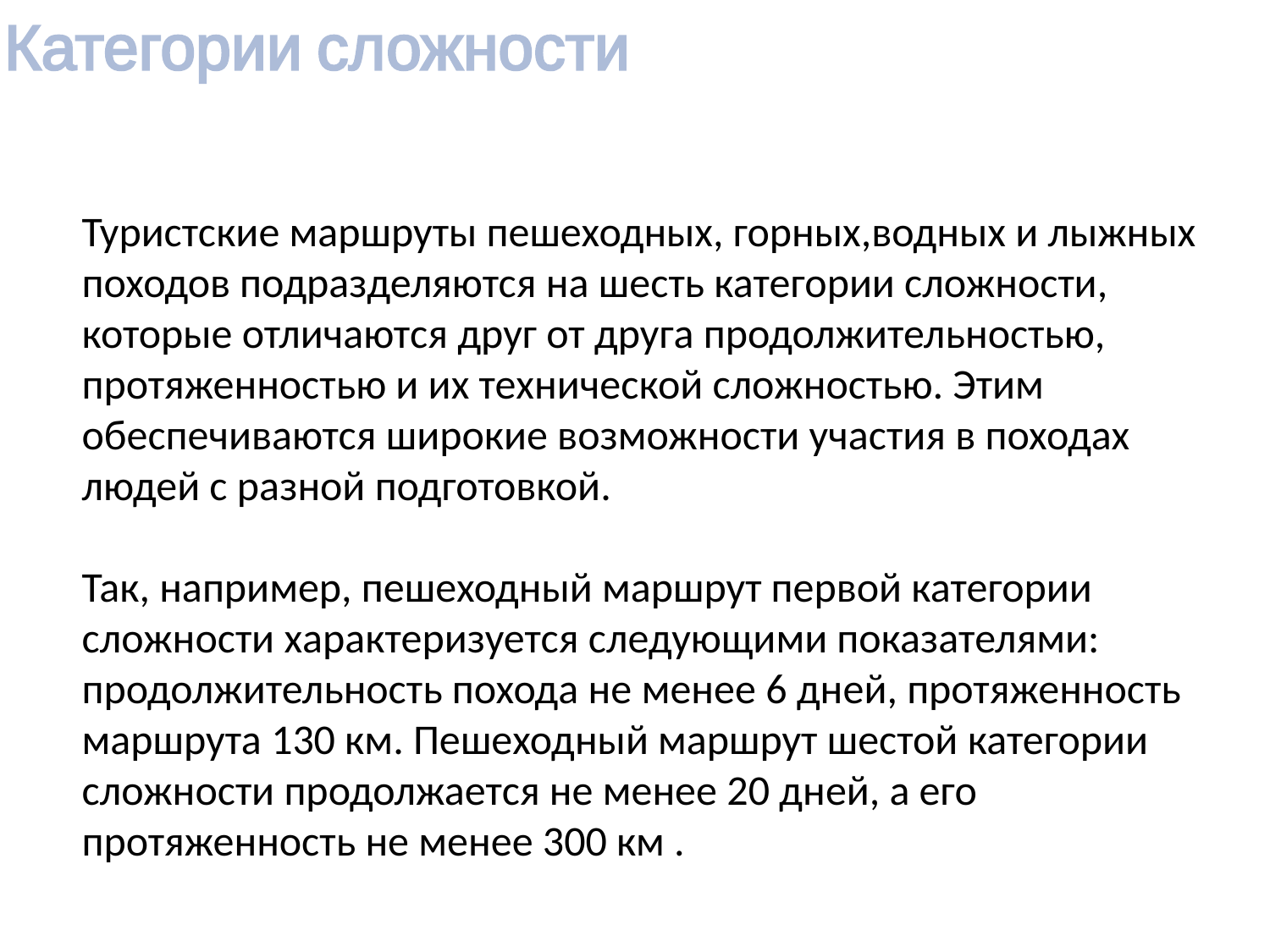

Категории сложности
Туристские маршруты пешеходных, горных,водных и лыжных походов подразделяются на шесть категории сложности, которые отличаются друг от друга продолжительностью, протяженностью и их технической сложностью. Этим обеспечиваются широкие возможности участия в походах людей с разной подготовкой.

Так, например, пешеходный маршрут первой категории сложности характеризуется следующими показателями: продолжительность похода нe менее 6 дней, протяженность маршрута 130 км. Пешеходный маршрут шестой категории сложности продолжается не менее 20 дней, а его протяженность не менее 300 км .